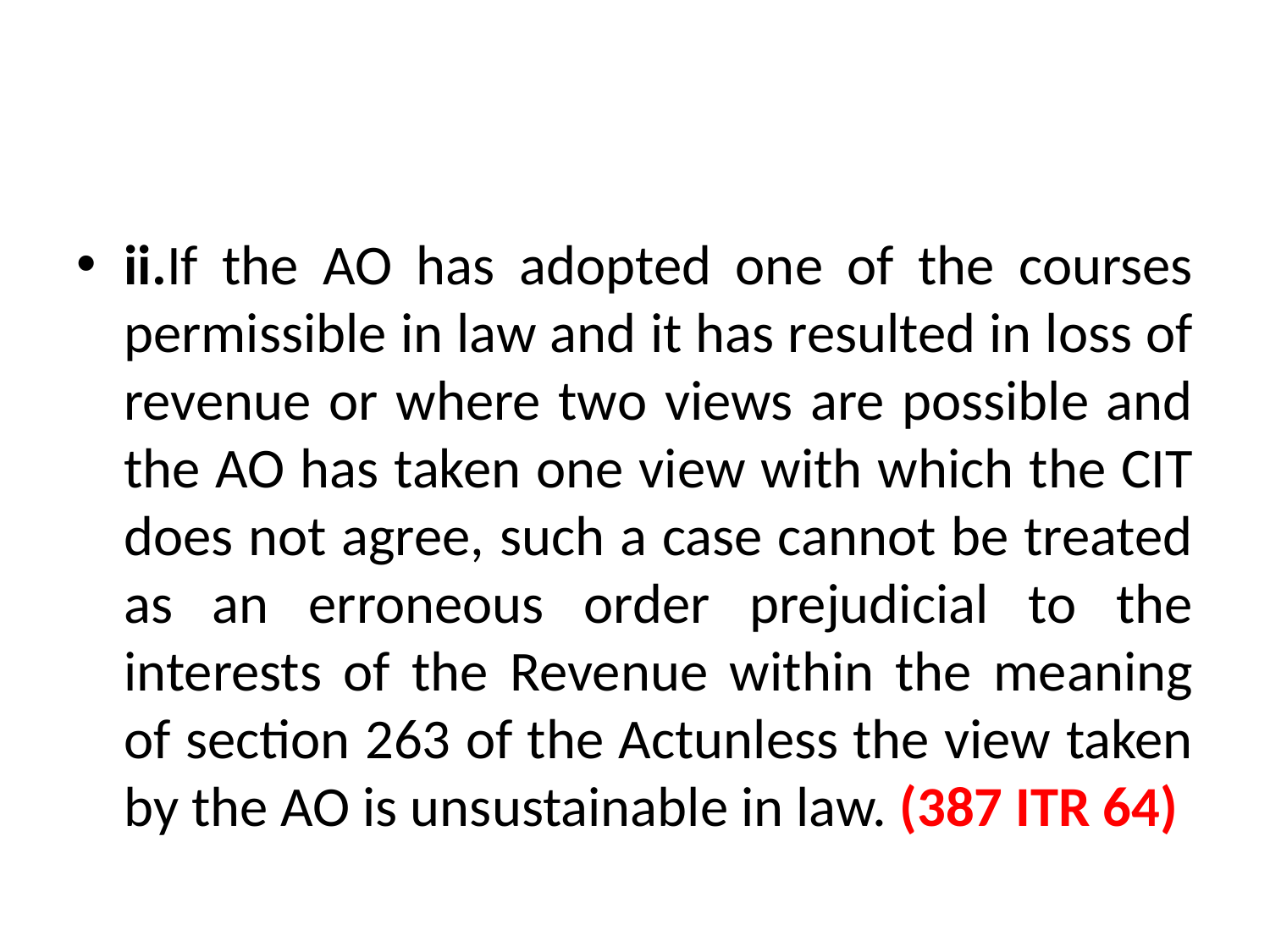

#
ii.If the AO has adopted one of the courses permissible in law and it has resulted in loss of revenue or where two views are possible and the AO has taken one view with which the CIT does not agree, such a case cannot be treated as an erroneous order prejudicial to the interests of the Revenue within the meaning of section 263 of the Actunless the view taken by the AO is unsustainable in law. (387 ITR 64)